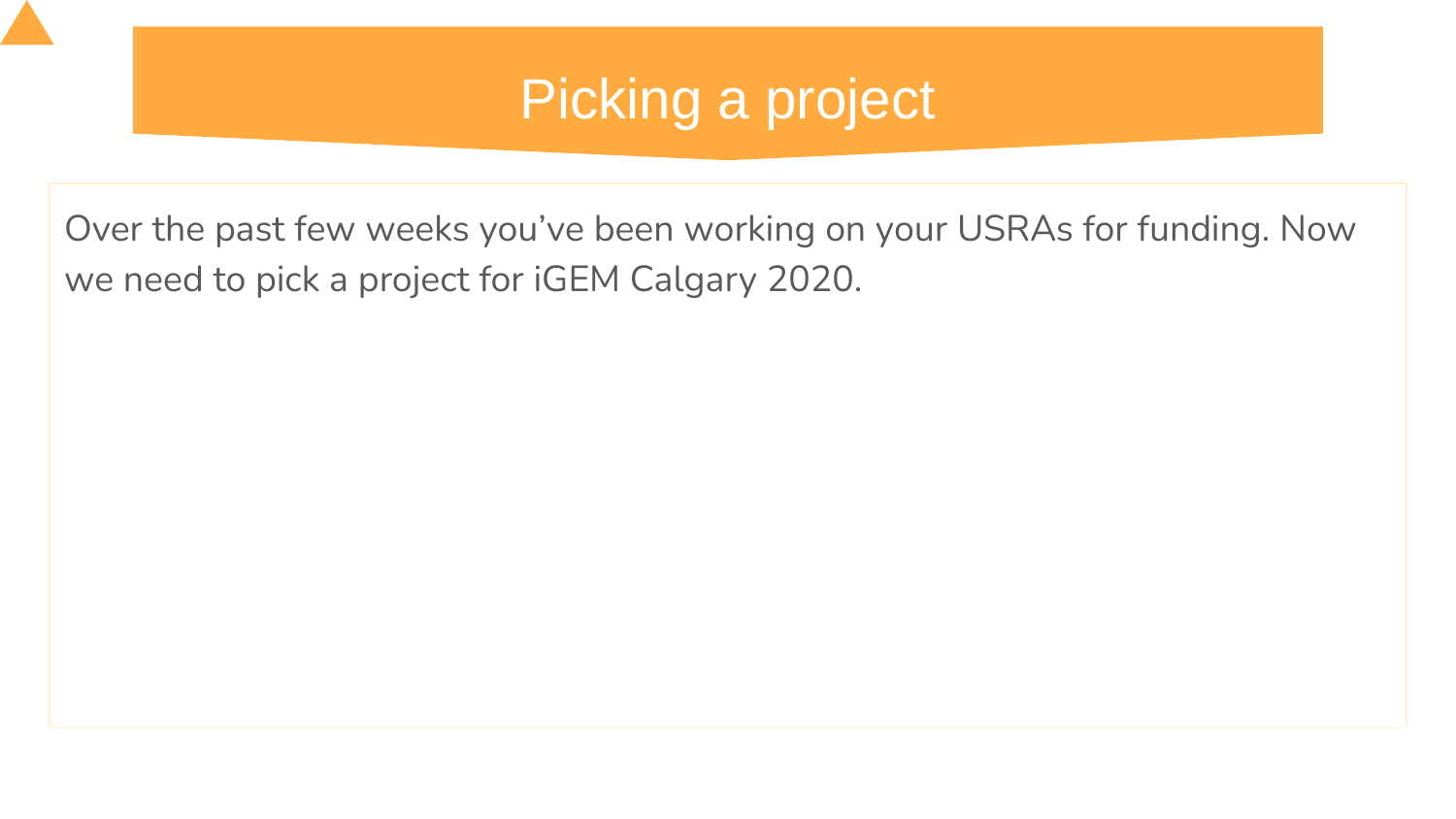

# Picking a project
Over the past few weeks you’ve been working on your USRAs for funding. Now we need to pick a project for iGEM Calgary 2020.